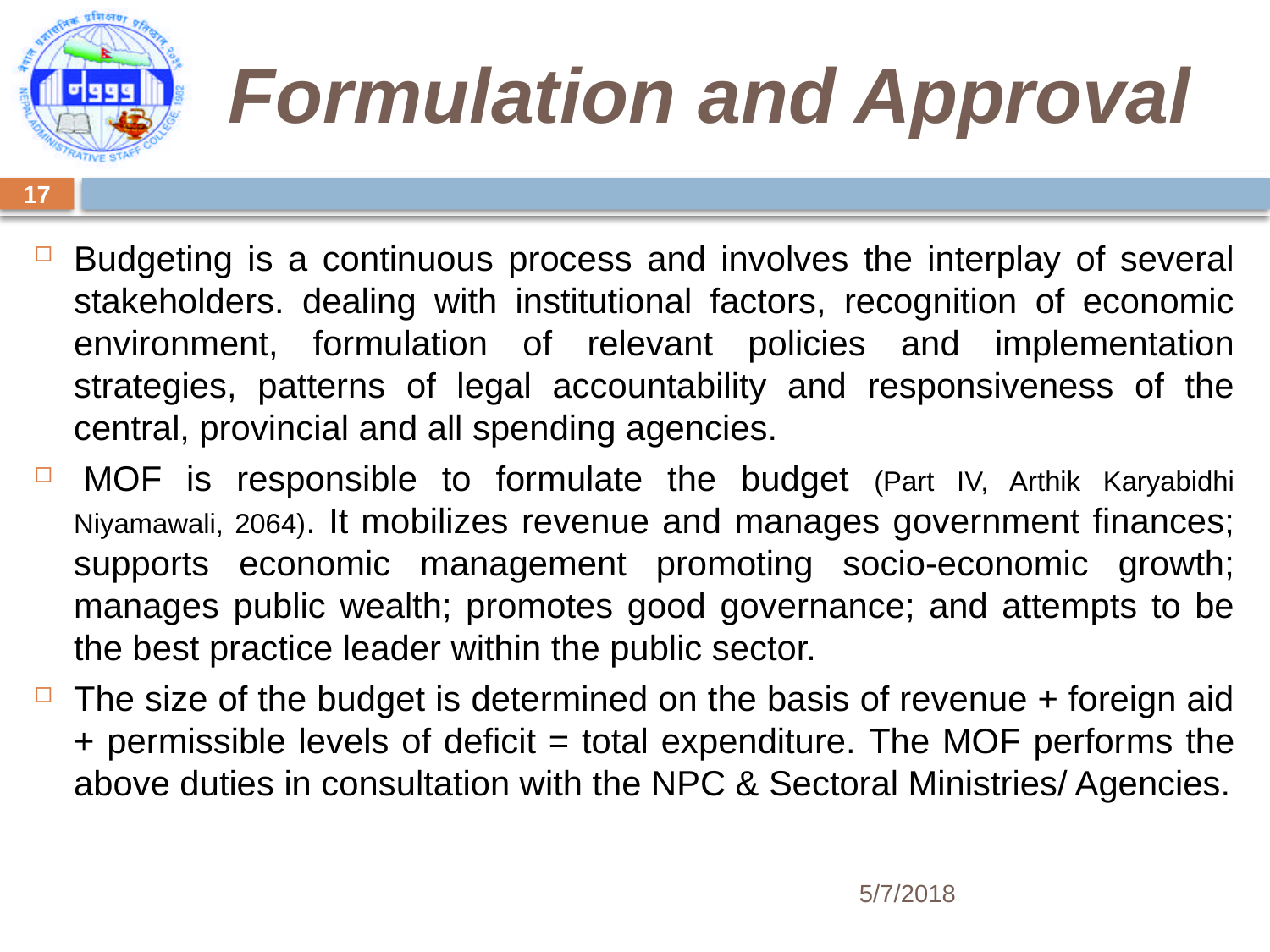

# Formulation and Approval
17
Budgeting is a continuous process and involves the interplay of several stakeholders. dealing with institutional factors, recognition of economic environment, formulation of relevant policies and implementation strategies, patterns of legal accountability and responsiveness of the central, provincial and all spending agencies.
 MOF is responsible to formulate the budget (Part IV, Arthik Karyabidhi Niyamawali, 2064). It mobilizes revenue and manages government finances; supports economic management promoting socio-economic growth; manages public wealth; promotes good governance; and attempts to be the best practice leader within the public sector.
The size of the budget is determined on the basis of revenue + foreign aid + permissible levels of deficit = total expenditure. The MOF performs the above duties in consultation with the NPC & Sectoral Ministries/ Agencies.
5/7/2018